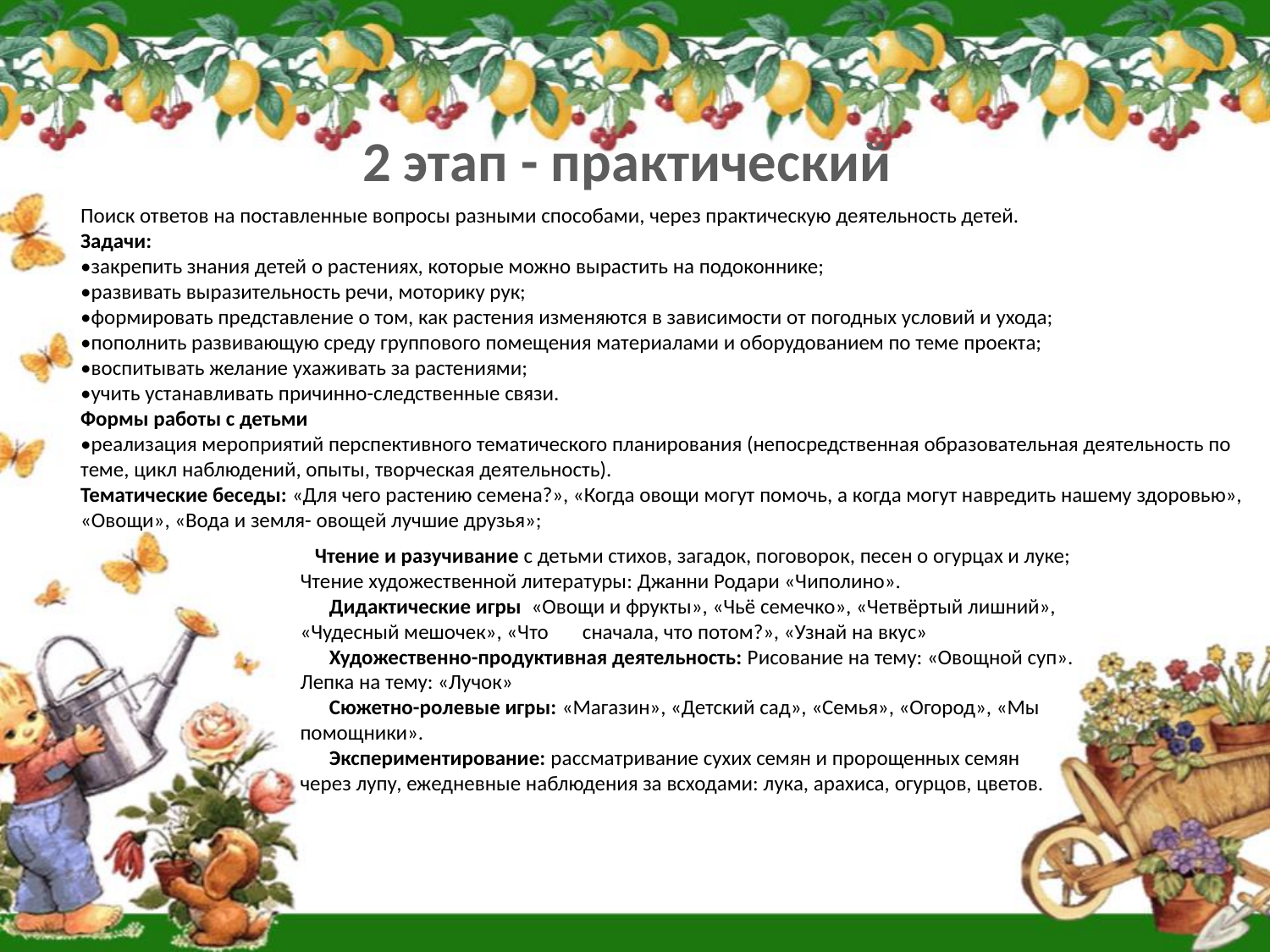

2 этап - практический
Поиск ответов на поставленные вопросы разными способами, через практическую деятельность детей.
Задачи:
•закрепить знания детей о растениях, которые можно вырастить на подоконнике;
•развивать выразительность речи, моторику рук;
•формировать представление о том, как растения изменяются в зависимости от погодных условий и ухода; 
•пополнить развивающую среду группового помещения материалами и оборудованием по теме проекта;
•воспитывать желание ухаживать за растениями;
•учить устанавливать причинно-следственные связи.
Формы работы с детьми
•реализация мероприятий перспективного тематического планирования (непосредственная образовательная деятельность по теме, цикл наблюдений, опыты, творческая деятельность).
Тематические беседы: «Для чего растению семена?», «Когда овощи могут помочь, а когда могут навредить нашему здоровью», «Овощи», «Вода и земля- овощей лучшие друзья»;
   Чтение и разучивание с детьми стихов, загадок, поговорок, песен о огурцах и луке;
Чтение художественной литературы: Джанни Родари «Чиполино».
      Дидактические игры  «Овощи и фрукты», «Чьё семечко», «Четвёртый лишний», «Чудесный мешочек», «Что       сначала, что потом?», «Узнай на вкус»
      Художественно-продуктивная деятельность: Рисование на тему: «Овощной суп».
Лепка на тему: «Лучок»
      Сюжетно-ролевые игры: «Магазин», «Детский сад», «Семья», «Огород», «Мы помощники».
      Экспериментирование: рассматривание сухих семян и пророщенных семян через лупу, ежедневные наблюдения за всходами: лука, арахиса, огурцов, цветов.